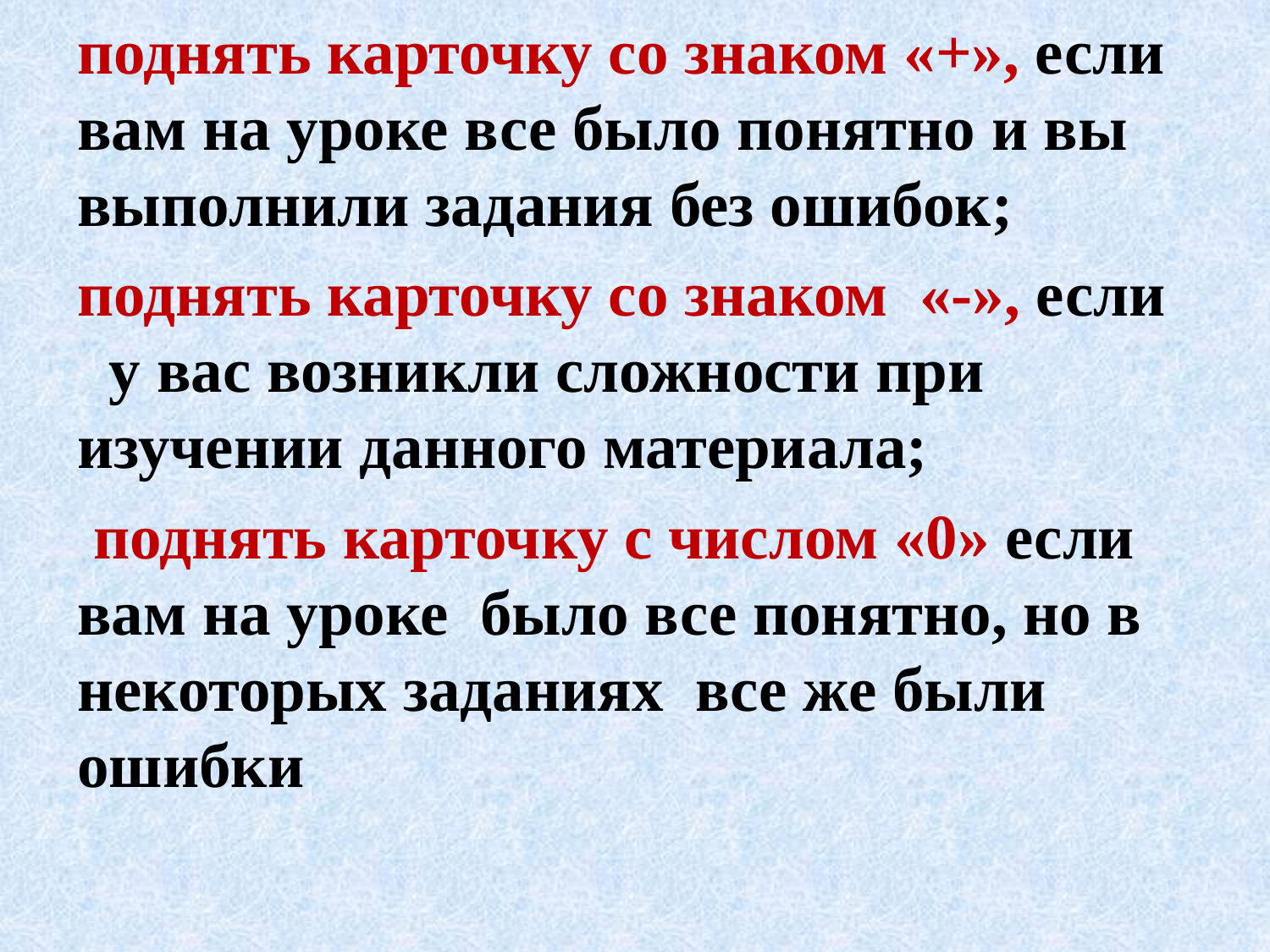

поднять карточку со знаком «+», если вам на уроке все было понятно и вы выполнили задания без ошибок;
поднять карточку со знаком  «-», если   у вас возникли сложности при изучении данного материала;
 поднять карточку с числом «0» если вам на уроке  было все понятно, но в  некоторых заданиях  все же были ошибки